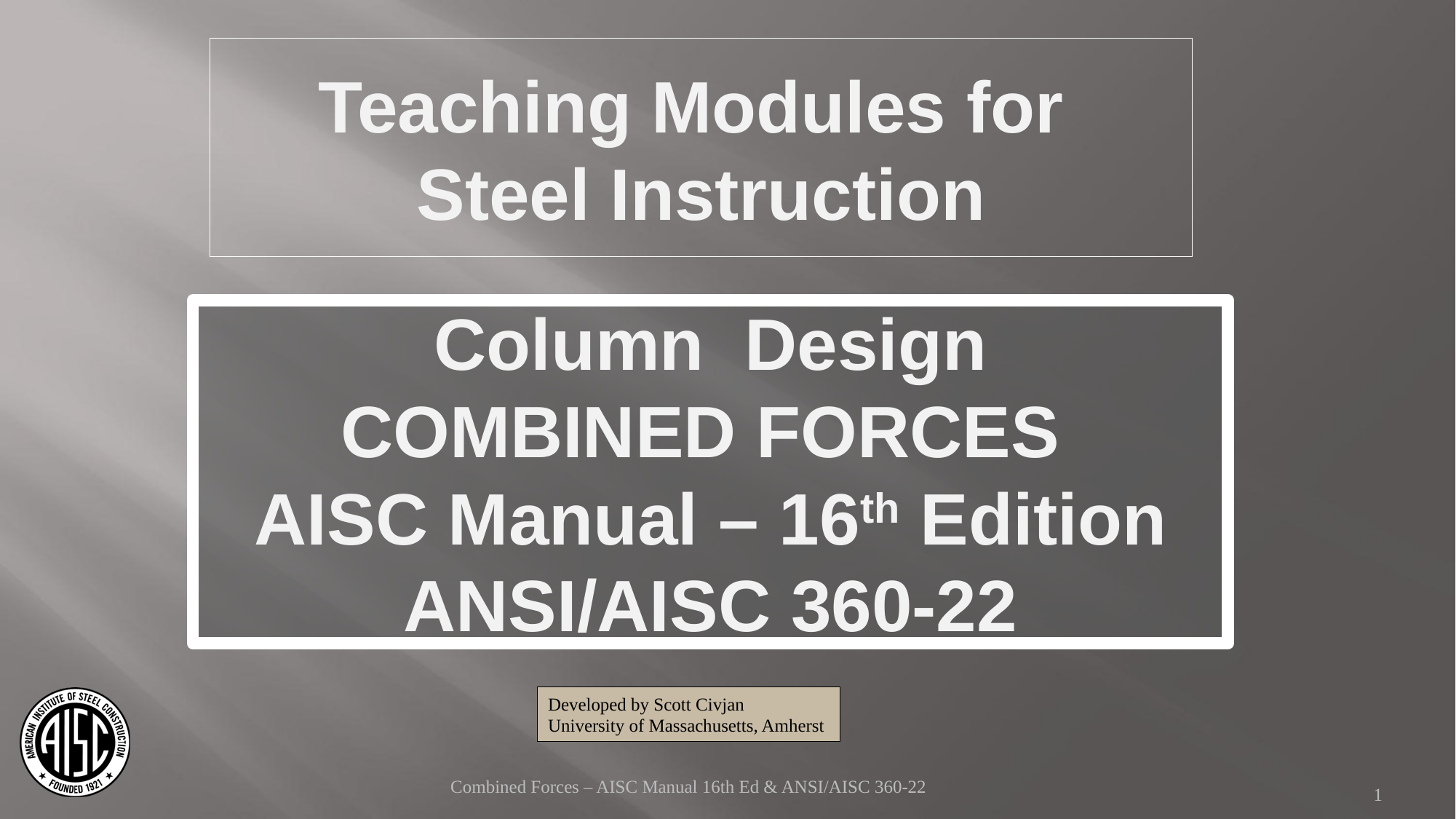

Teaching Modules for
Steel Instruction
Column  Design
COMBINED FORCES
AISC Manual – 16th Edition
ANSI/AISC 360-22
Developed by Scott Civjan
University of Massachusetts, Amherst
Combined Forces – AISC Manual 16th Ed & ANSI/AISC 360-22
1